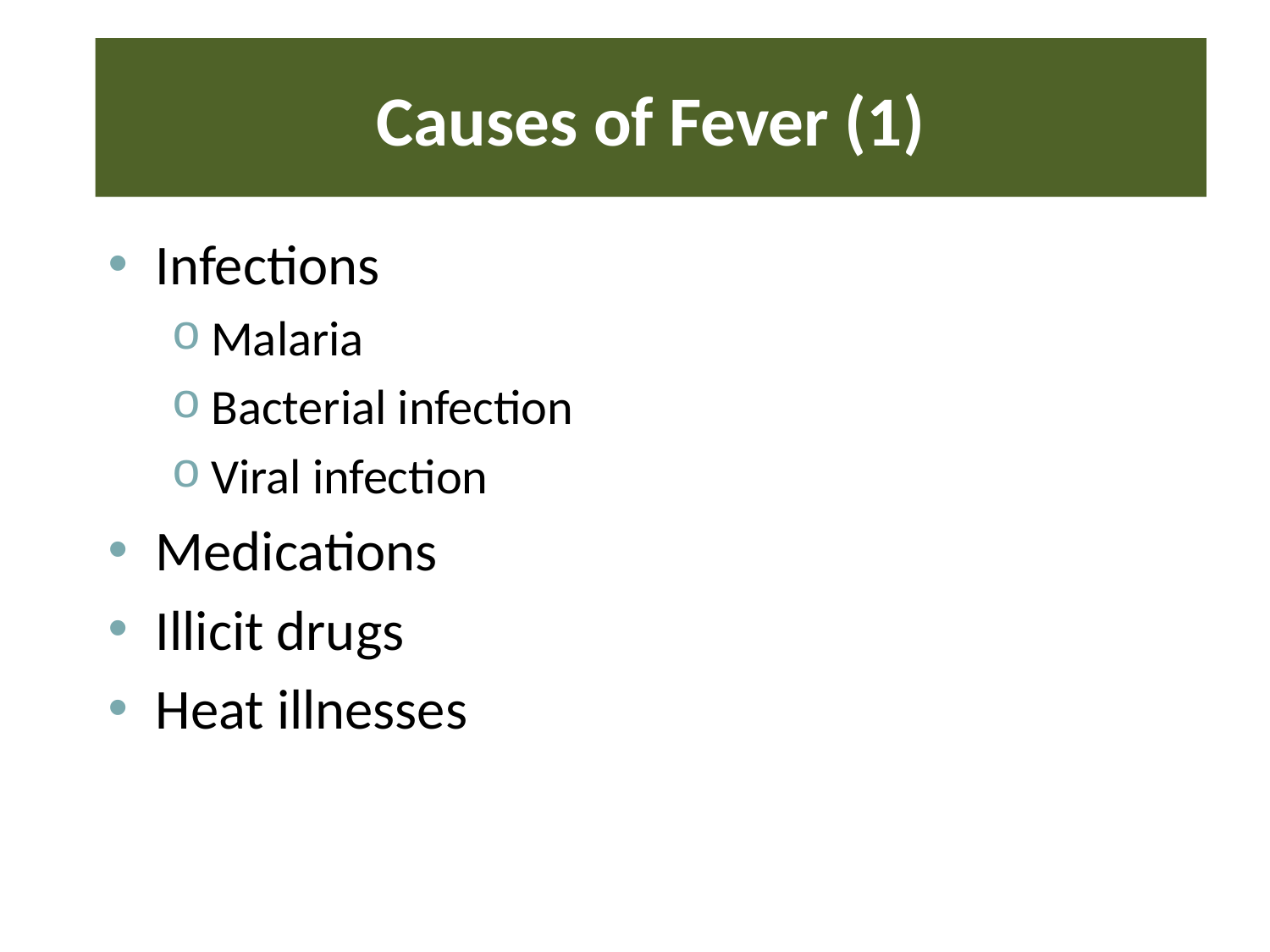

# Causes of Fever (1)
Infections
Malaria
Bacterial infection
Viral infection
Medications
Illicit drugs
Heat illnesses